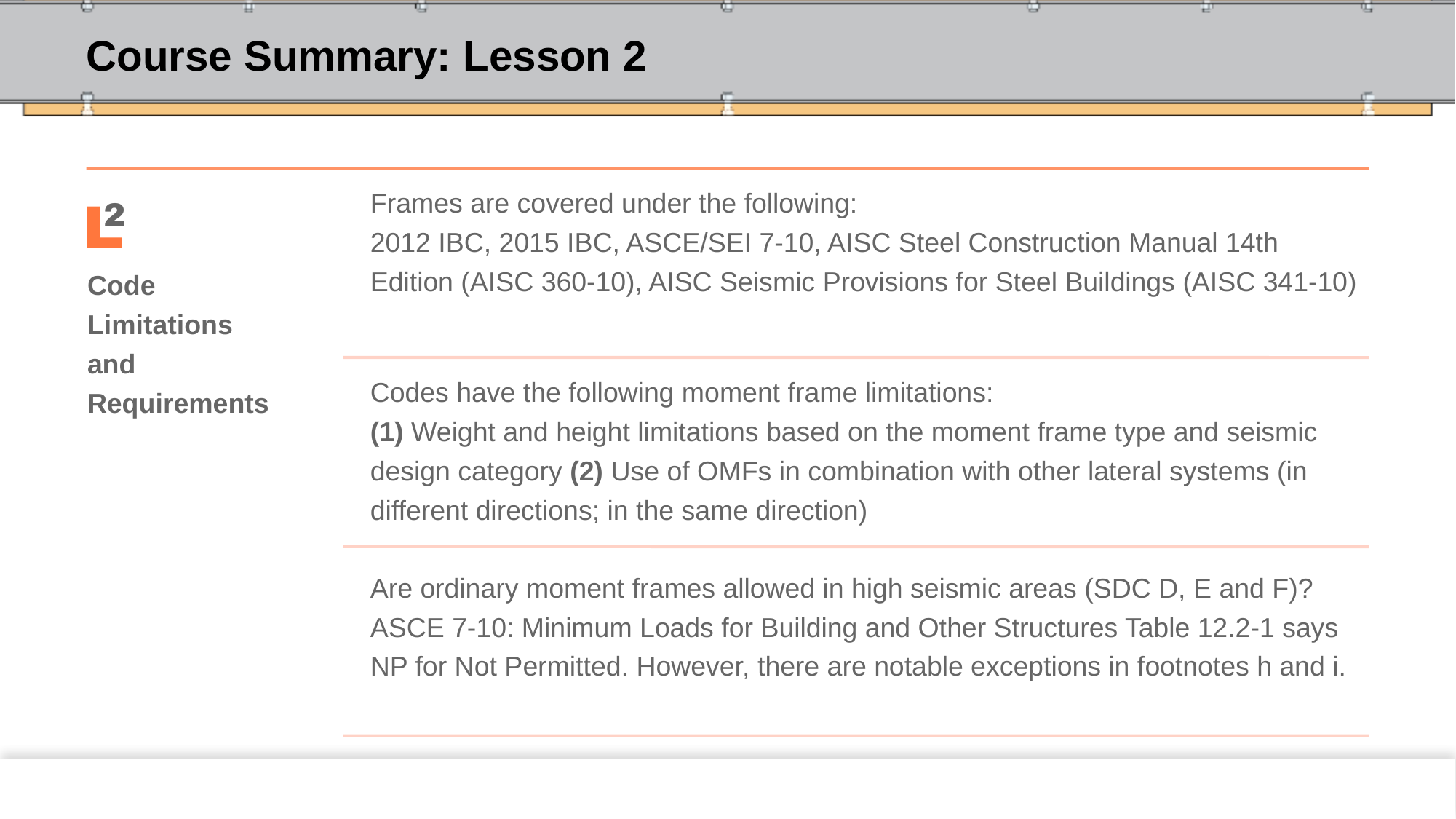

# Course Summary: Lesson 2

Frames are covered under the following:
2012 IBC, 2015 IBC, ASCE/SEI 7-10, AISC Steel Construction Manual 14th Edition (AISC 360-10), AISC Seismic Provisions for Steel Buildings (AISC 341-10)
Codes have the following moment frame limitations:
(1) Weight and height limitations based on the moment frame type and seismic design category (2) Use of OMFs in combination with other lateral systems (in different directions; in the same direction)
Are ordinary moment frames allowed in high seismic areas (SDC D, E and F)? ASCE 7-10: Minimum Loads for Building and Other Structures Table 12.2-1 says NP for Not Permitted. However, there are notable exceptions in footnotes h and i.
L
2
Code Limitations and Requirements